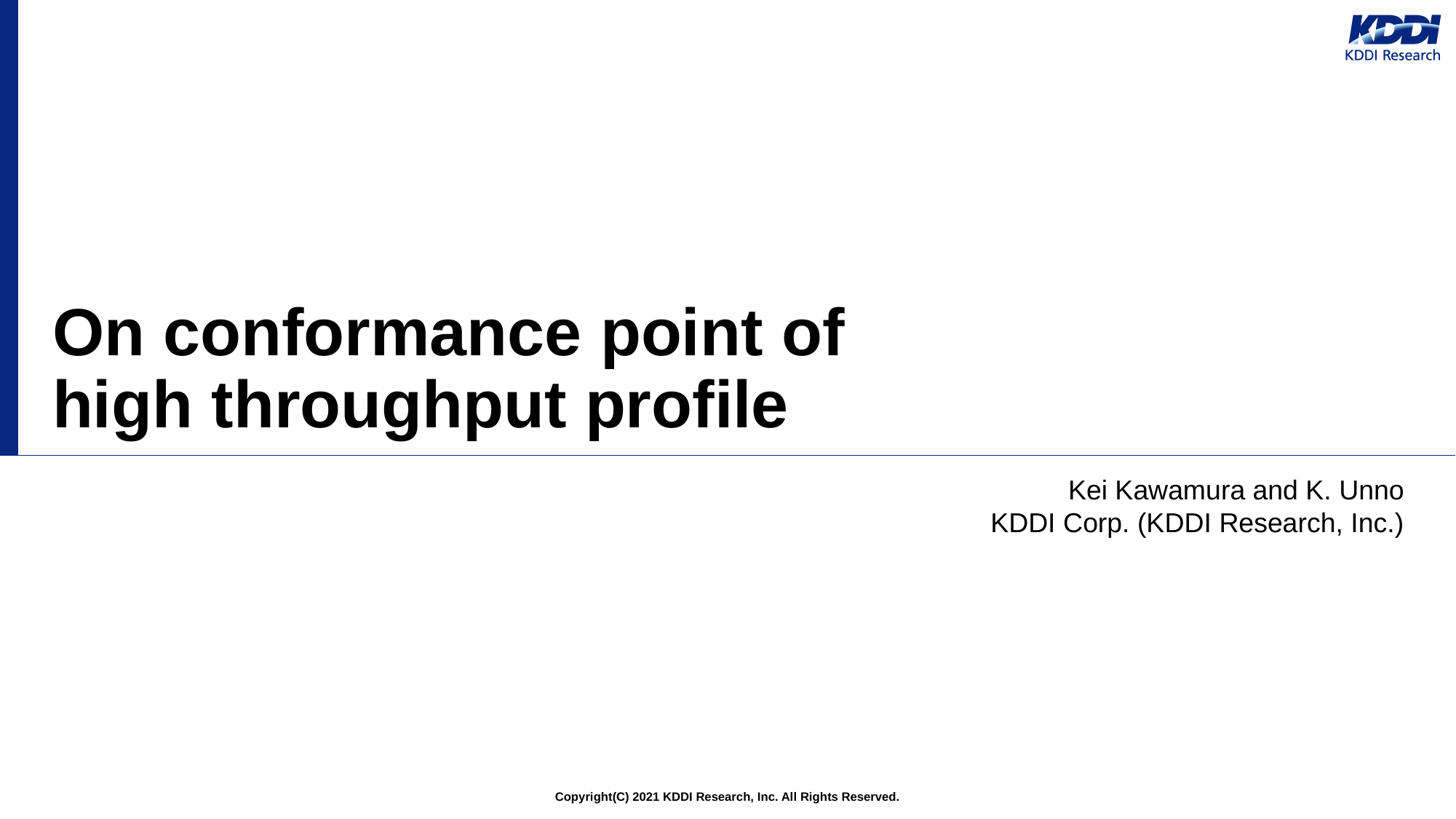

# On conformance point of high throughput profile
Kei Kawamura and K. Unno
KDDI Corp. (KDDI Research, Inc.)